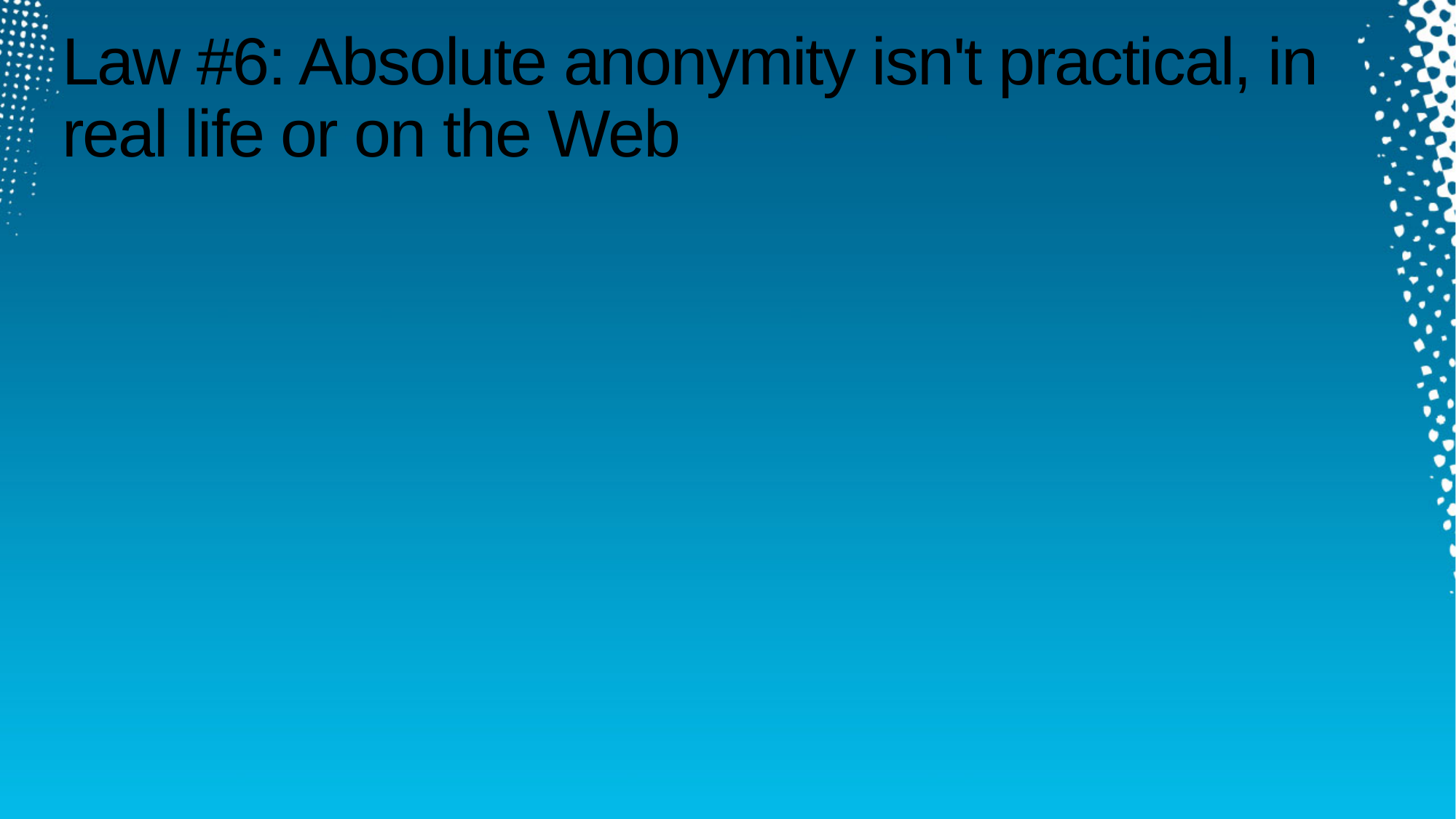

# Law #6: Absolute anonymity isn't practical, in real life or on the Web